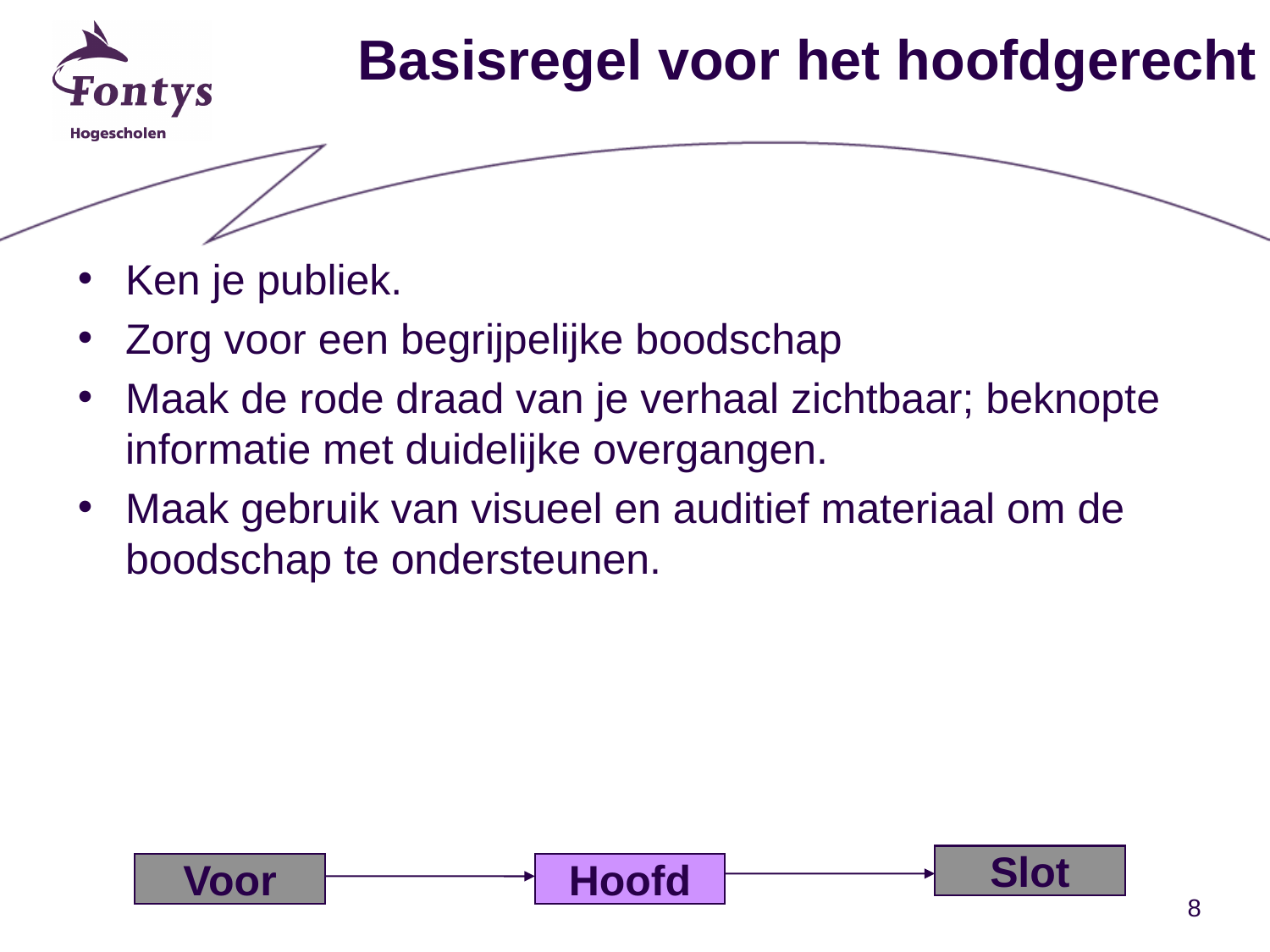

# Basisregel voor het hoofdgerecht
Ken je publiek.
Zorg voor een begrijpelijke boodschap
Maak de rode draad van je verhaal zichtbaar; beknopte informatie met duidelijke overgangen.
Maak gebruik van visueel en auditief materiaal om de boodschap te ondersteunen.

Slot
Voor
Hoofd